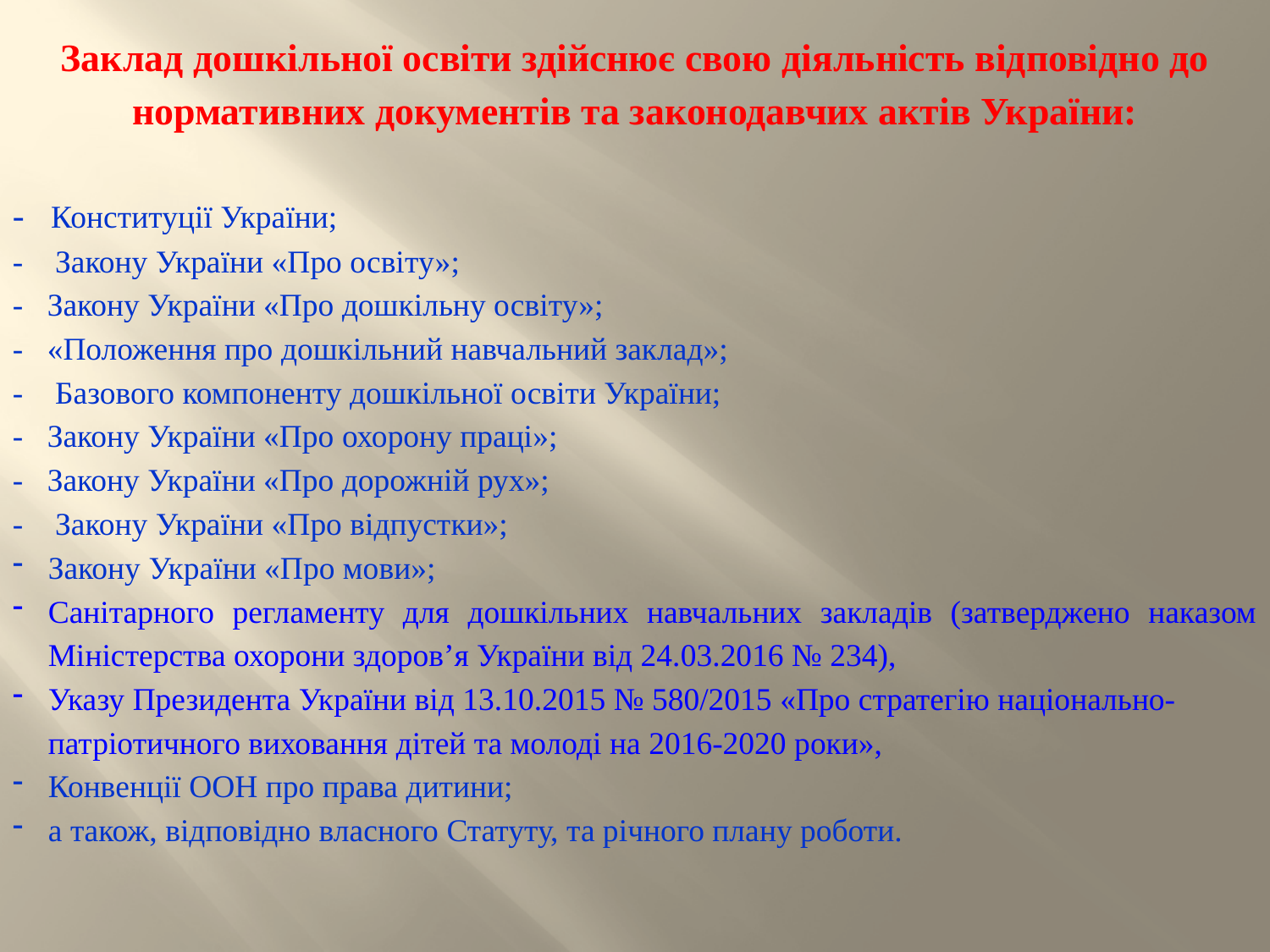

Заклад дошкільної освіти здійснює свою діяльність відповідно до нормативних документів та законодавчих актів України:

-   Конституції України;
-    Закону України «Про освіту»;
-   Закону України «Про дошкільну освіту»;
-   «Положення про дошкільний навчальний заклад»;
-    Базового компоненту дошкільної освіти України;
-   Закону України «Про охорону праці»;
-   Закону України «Про дорожній рух»;
-    Закону України «Про відпустки»;
Закону України «Про мови»;
Санітарного регламенту для дошкільних навчальних закладів (затверджено наказом Міністерства охорони здоров’я України від 24.03.2016 № 234),
Указу Президента України від 13.10.2015 № 580/2015 «Про стратегію національно-патріотичного виховання дітей та молоді на 2016-2020 роки»,
Конвенції ООН про права дитини;
а також, відповідно власного Статуту, та річного плану роботи.